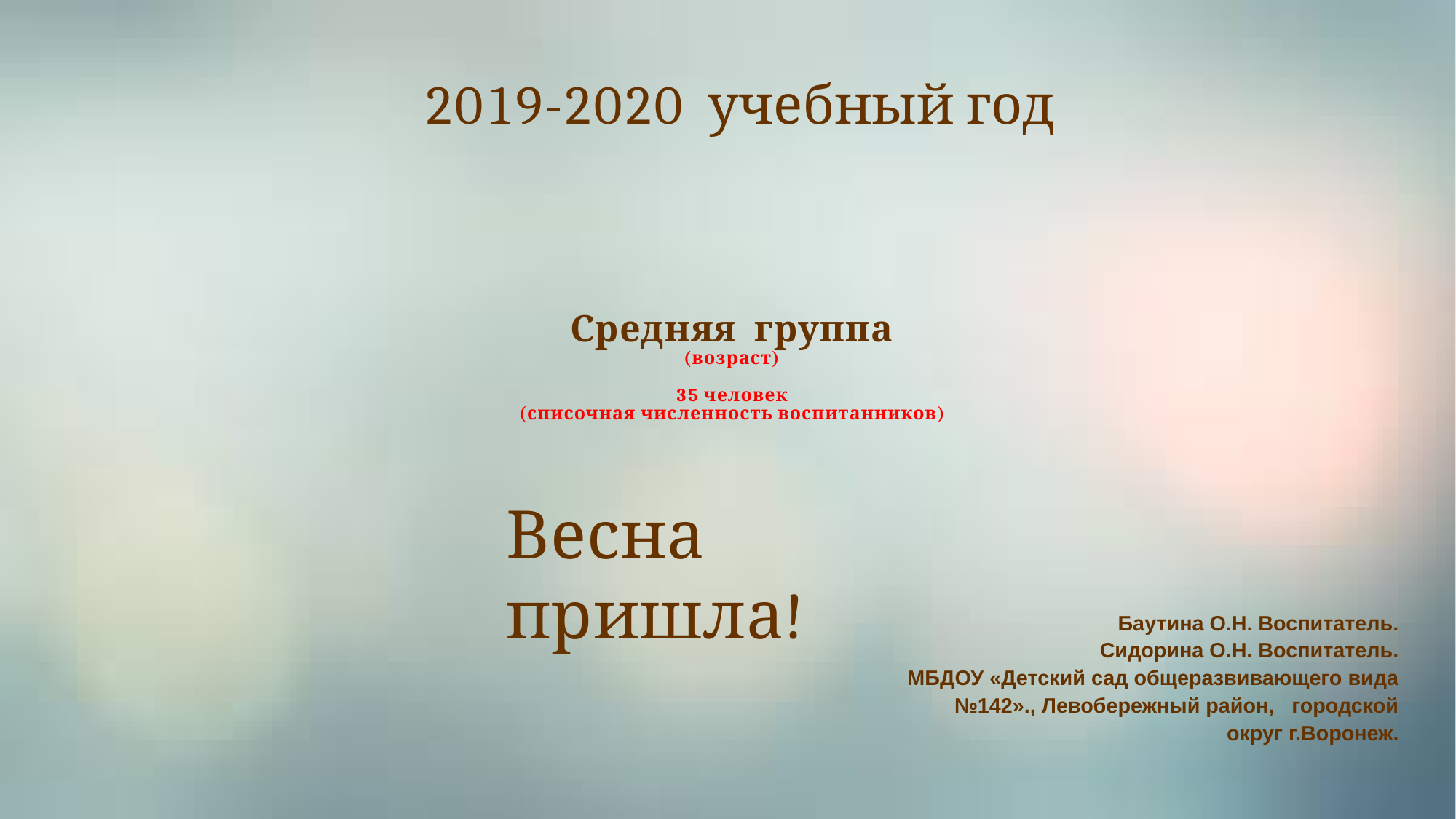

2019-2020  учебный год
# Средняя  группа (возраст) 35 человек (списочная численность воспитанников)
Весна пришла!

Баутина О.Н. Воспитатель.
Сидорина О.Н. Воспитатель.
МБДОУ «Детский сад общеразвивающего вида №142»., Левобережный район,   городской округ г.Воронеж.